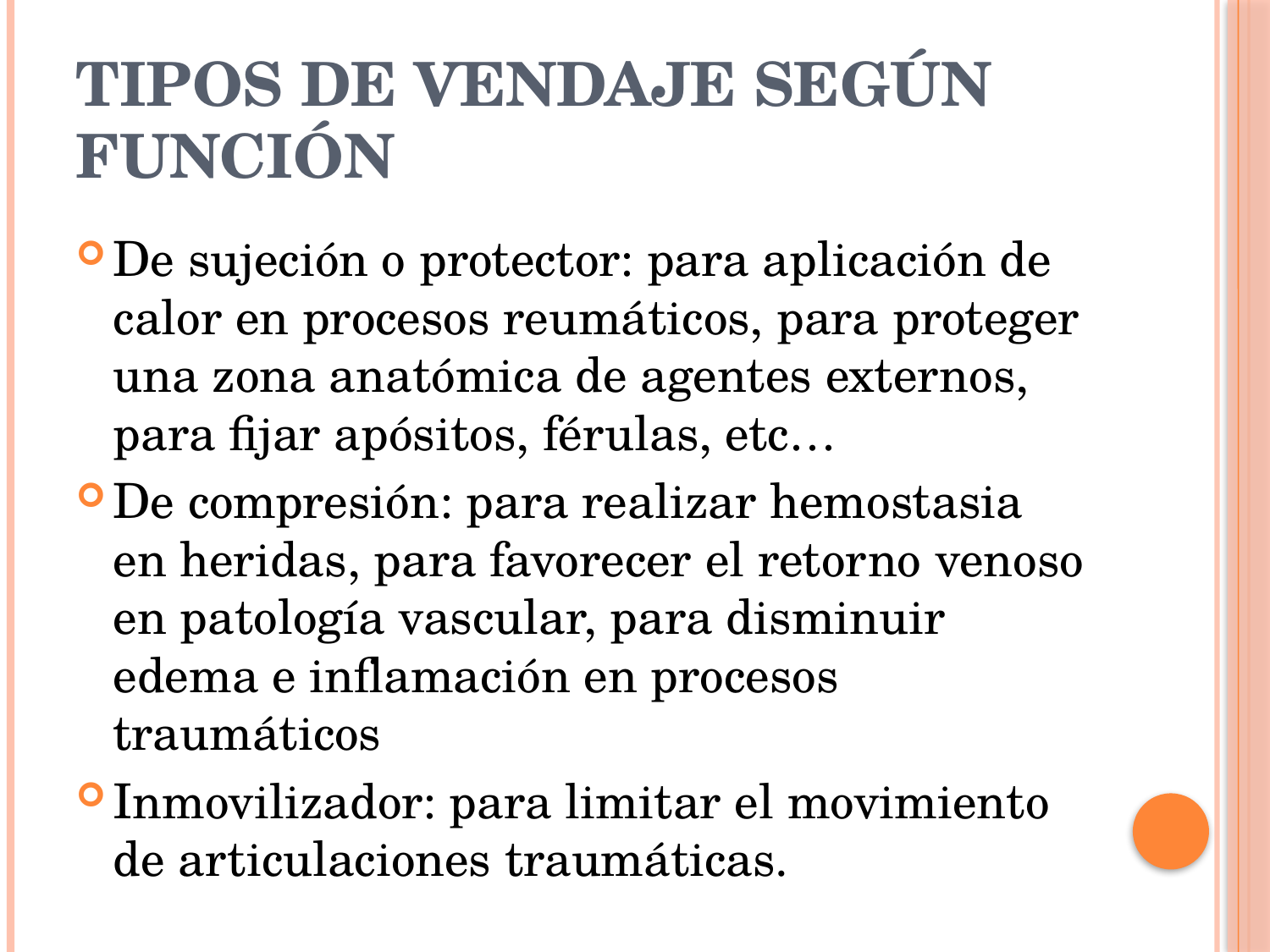

# TIPOS DE VENDAJE SEGÚN FUNCIÓN
De sujeción o protector: para aplicación de calor en procesos reumáticos, para proteger una zona anatómica de agentes externos, para fijar apósitos, férulas, etc…
De compresión: para realizar hemostasia en heridas, para favorecer el retorno venoso en patología vascular, para disminuir edema e inflamación en procesos traumáticos
Inmovilizador: para limitar el movimiento de articulaciones traumáticas.